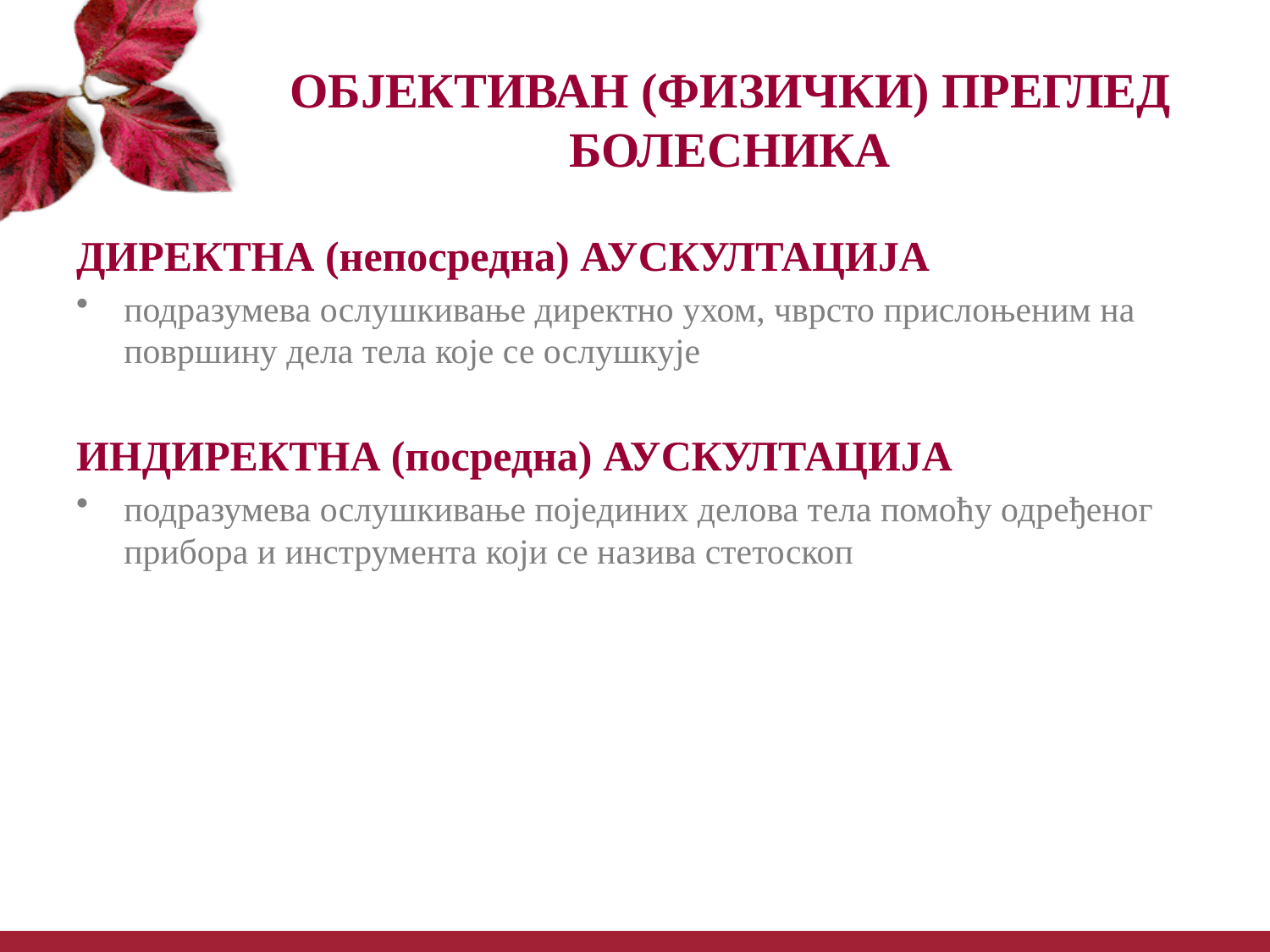

# ОБЈЕКТИВАН (ФИЗИЧКИ) ПРЕГЛЕД БОЛЕСНИКА
ДИРЕКТНА (непосредна) АУСКУЛТАЦИЈА
подразумева ослушкивање директно ухом, чврсто прислоњеним на површину дела тела које се ослушкује

ИНДИРЕКТНА (посредна) АУСКУЛТАЦИЈА
подразумева ослушкивање појединих делова тела помоћу одређеног прибора и инструмента који се назива стетоскоп